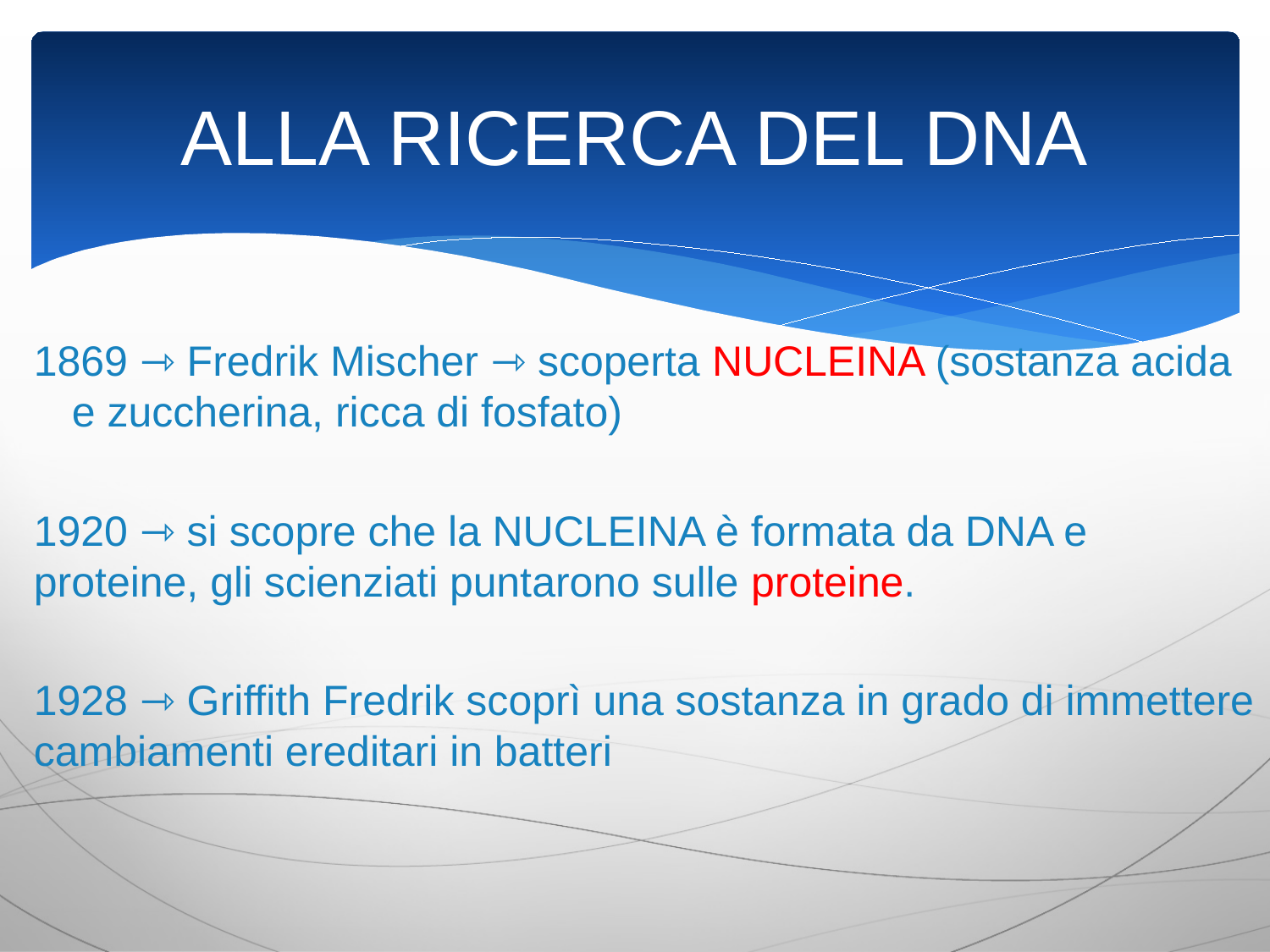

# ALLA RICERCA DEL DNA
1869 ⇾ Fredrik Mischer ⇾ scoperta NUCLEINA (sostanza acida e zuccherina, ricca di fosfato)

1920 ⇾ si scopre che la NUCLEINA è formata da DNA e proteine, gli scienziati puntarono sulle proteine.

1928 ⇾ Griffith Fredrik scoprì una sostanza in grado di immettere cambiamenti ereditari in batteri